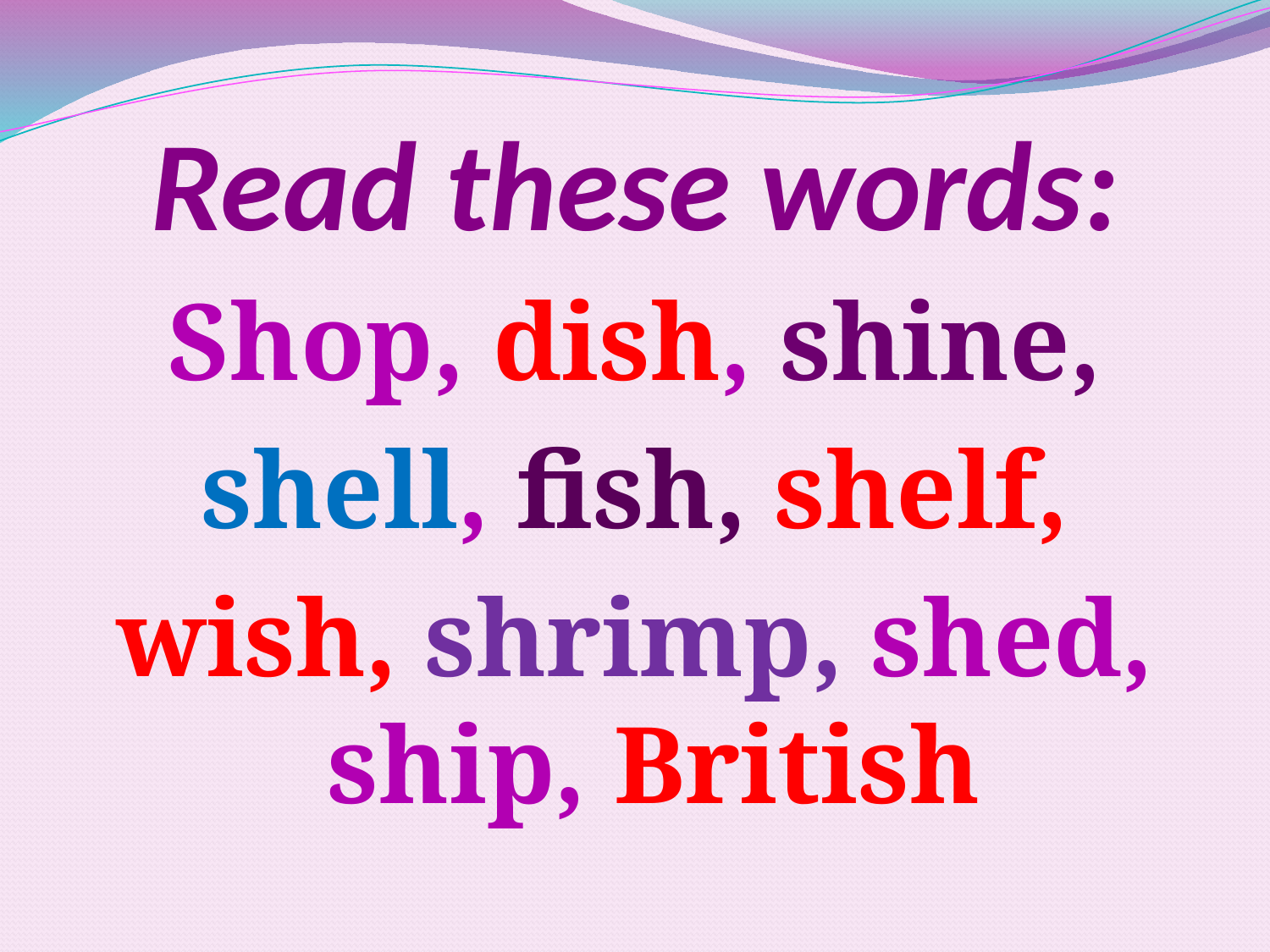

# Read these words:
Shop, dish, shine,
 shell, fish, shelf,
wish, shrimp, shed, ship, British